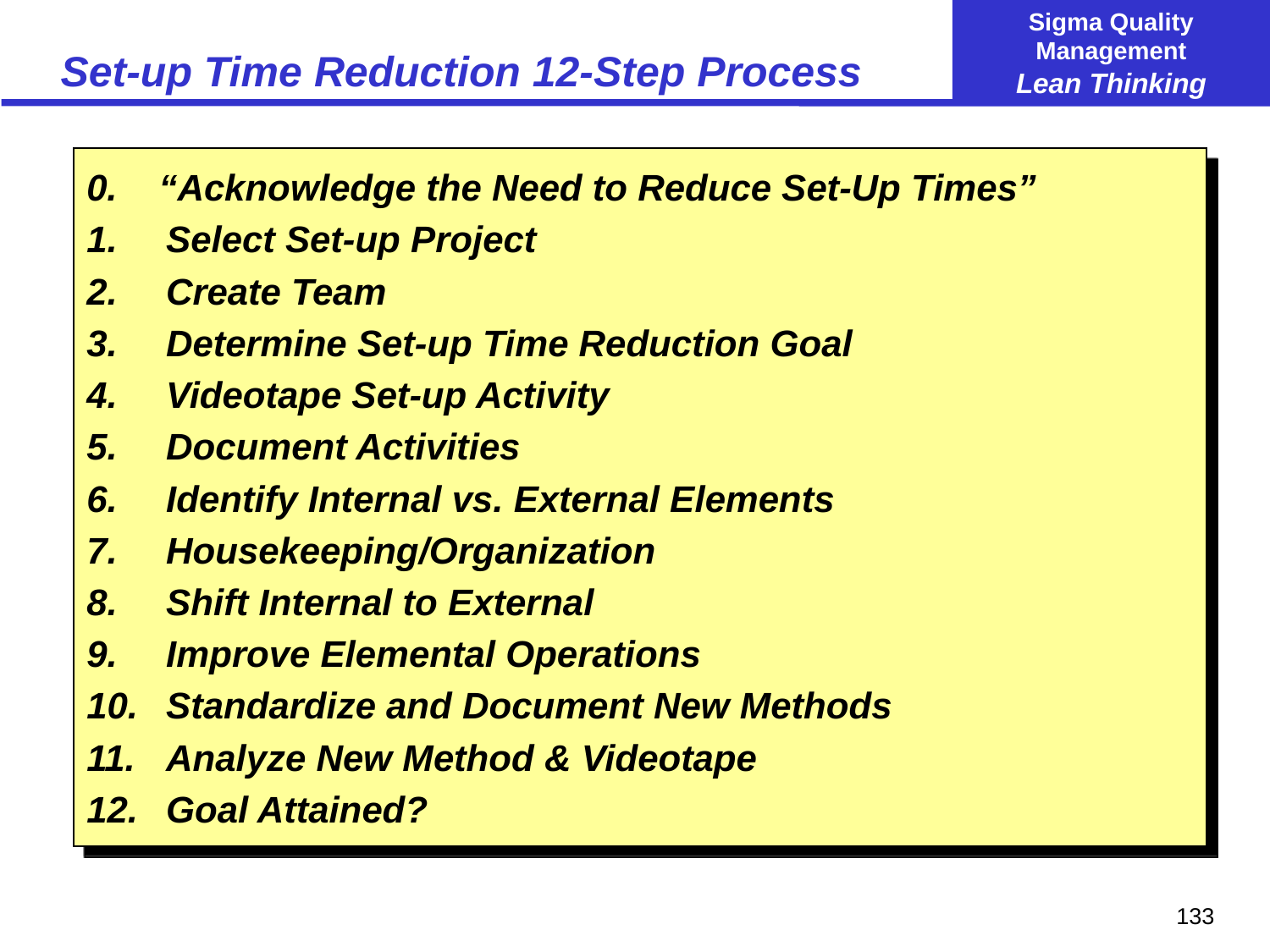

# Set-up Time Reduction 12-Step Process
0.    “Acknowledge the Need to Reduce Set-Up Times”
Select Set-up Project
Create Team
Determine Set-up Time Reduction Goal
Videotape Set-up Activity
Document Activities
Identify Internal vs. External Elements
Housekeeping/Organization
Shift Internal to External
Improve Elemental Operations
Standardize and Document New Methods
Analyze New Method & Videotape
Goal Attained?